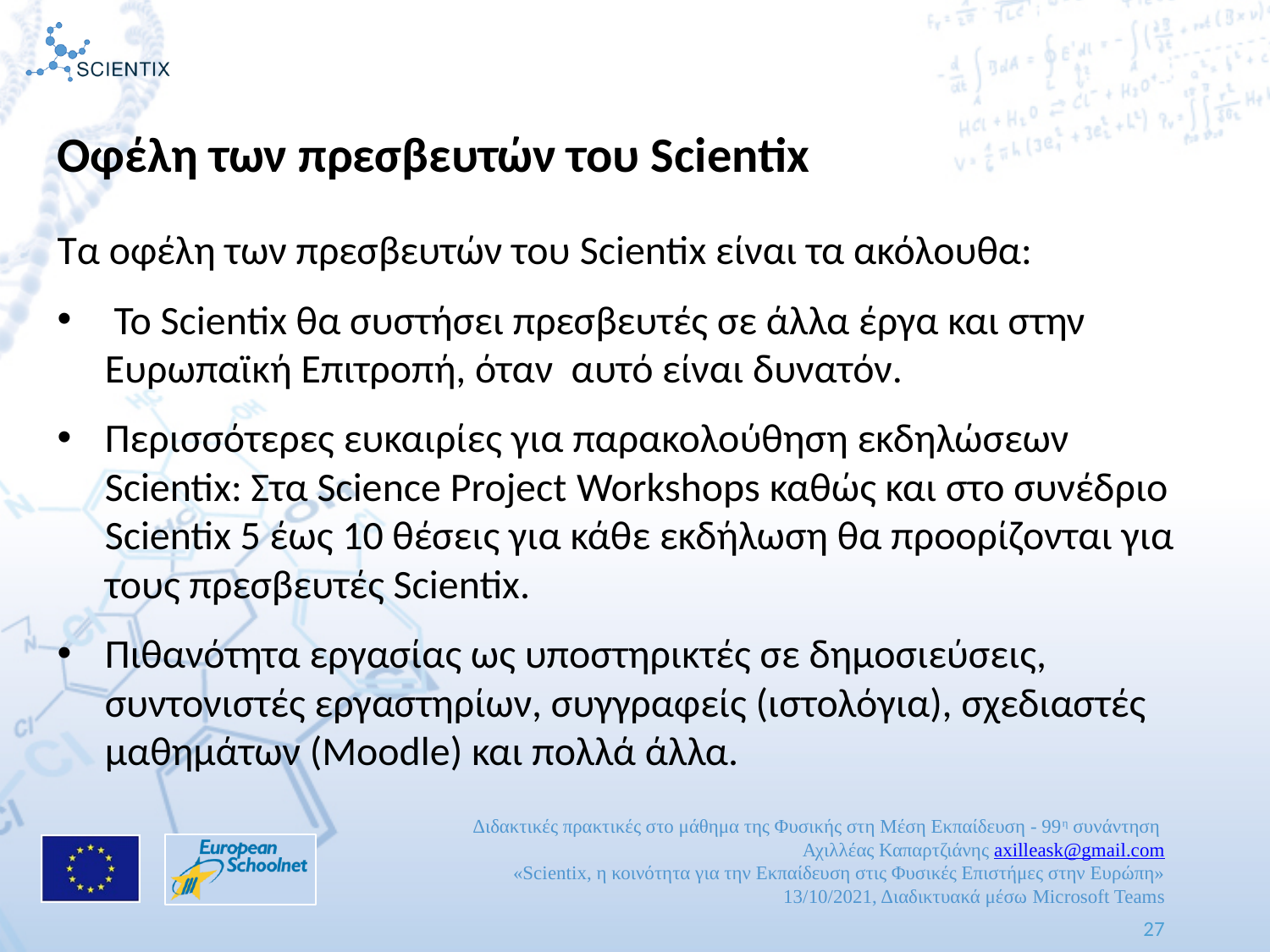

Οφέλη των πρεσβευτών του Scientix

Τα οφέλη των πρεσβευτών του Scientix είναι τα ακόλουθα:

 Το Scientix θα συστήσει πρεσβευτές σε άλλα έργα και στην Ευρωπαϊκή Επιτροπή, όταν  αυτό είναι δυνατόν.

Περισσότερες ευκαιρίες για παρακολούθηση εκδηλώσεων Scientix: Στα Science Project Workshops καθώς και στο συνέδριο Scientix 5 έως 10 θέσεις για κάθε εκδήλωση θα προορίζονται για τους πρεσβευτές Scientix.

Πιθανότητα εργασίας ως υποστηρικτές σε δημοσιεύσεις, συντονιστές εργαστηρίων, συγγραφείς (ιστολόγια), σχεδιαστές μαθημάτων (Moodle) και πολλά άλλα.